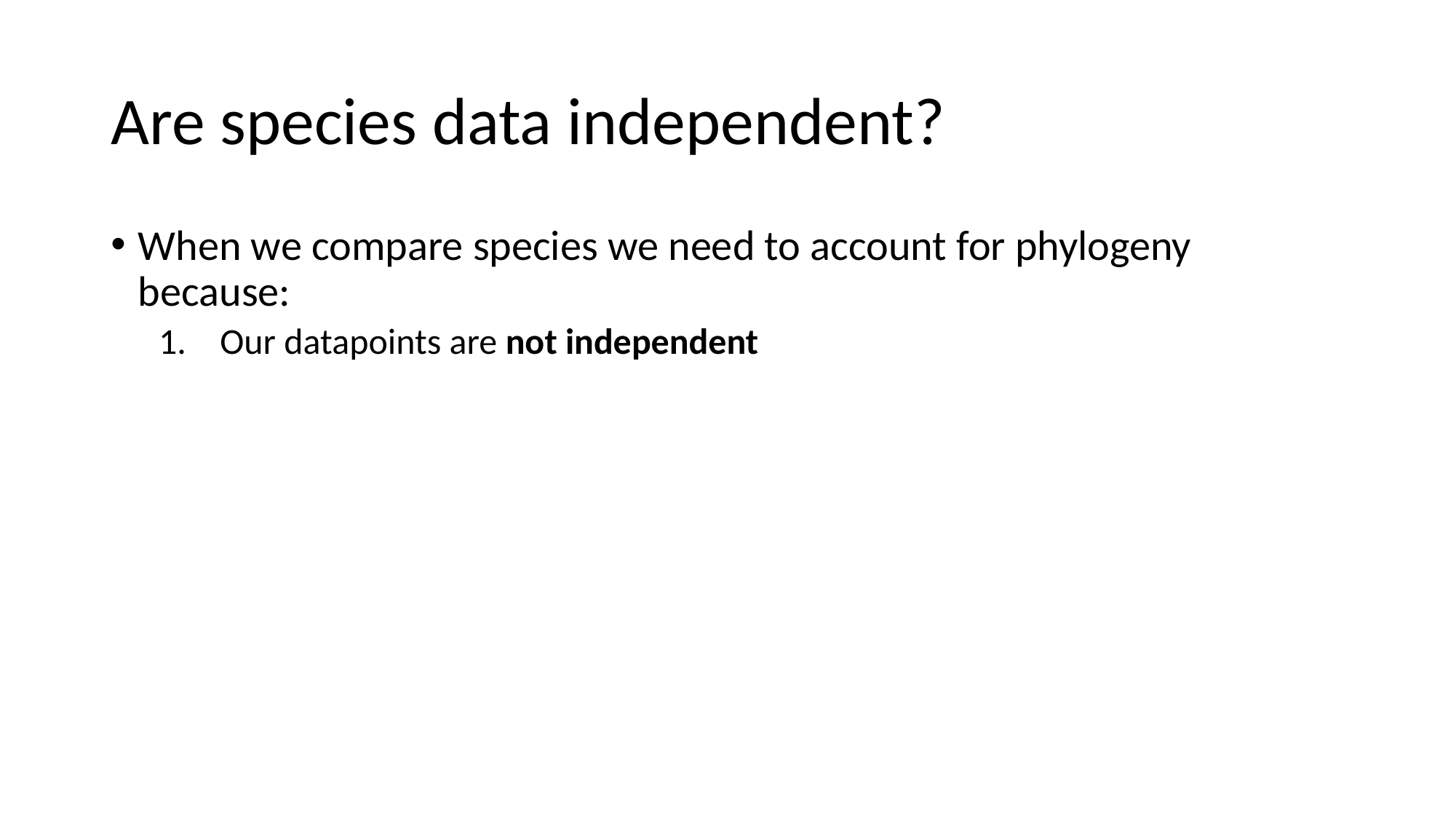

# Are species data independent?
When we compare species we need to account for phylogeny because:
Our datapoints are not independent